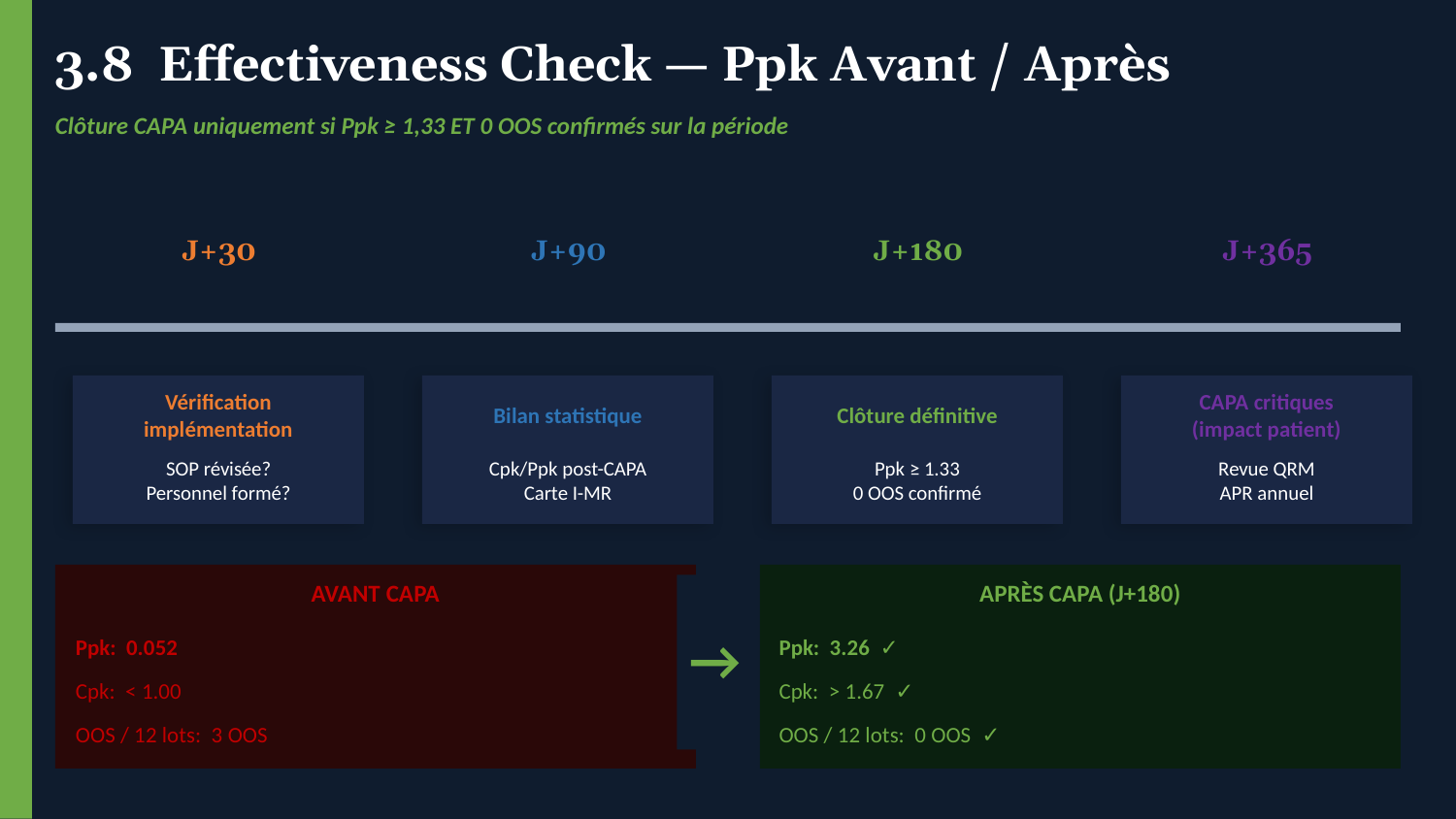

3.8  Effectiveness Check — Ppk Avant / Après
Clôture CAPA uniquement si Ppk ≥ 1,33 ET 0 OOS confirmés sur la période
J+30
J+90
J+180
J+365

Vérification
implémentation
Bilan statistique
Clôture définitive
CAPA critiques
(impact patient)
SOP révisée?
Personnel formé?
Cpk/Ppk post-CAPA
Carte I-MR
Ppk ≥ 1.33
0 OOS confirmé
Revue QRM
APR annuel

AVANT CAPA

APRÈS CAPA (J+180)

→
Ppk:  0.052
Ppk:  3.26  ✓
Cpk:  < 1.00
Cpk:  > 1.67  ✓
OOS / 12 lots:  3 OOS
OOS / 12 lots:  0 OOS  ✓